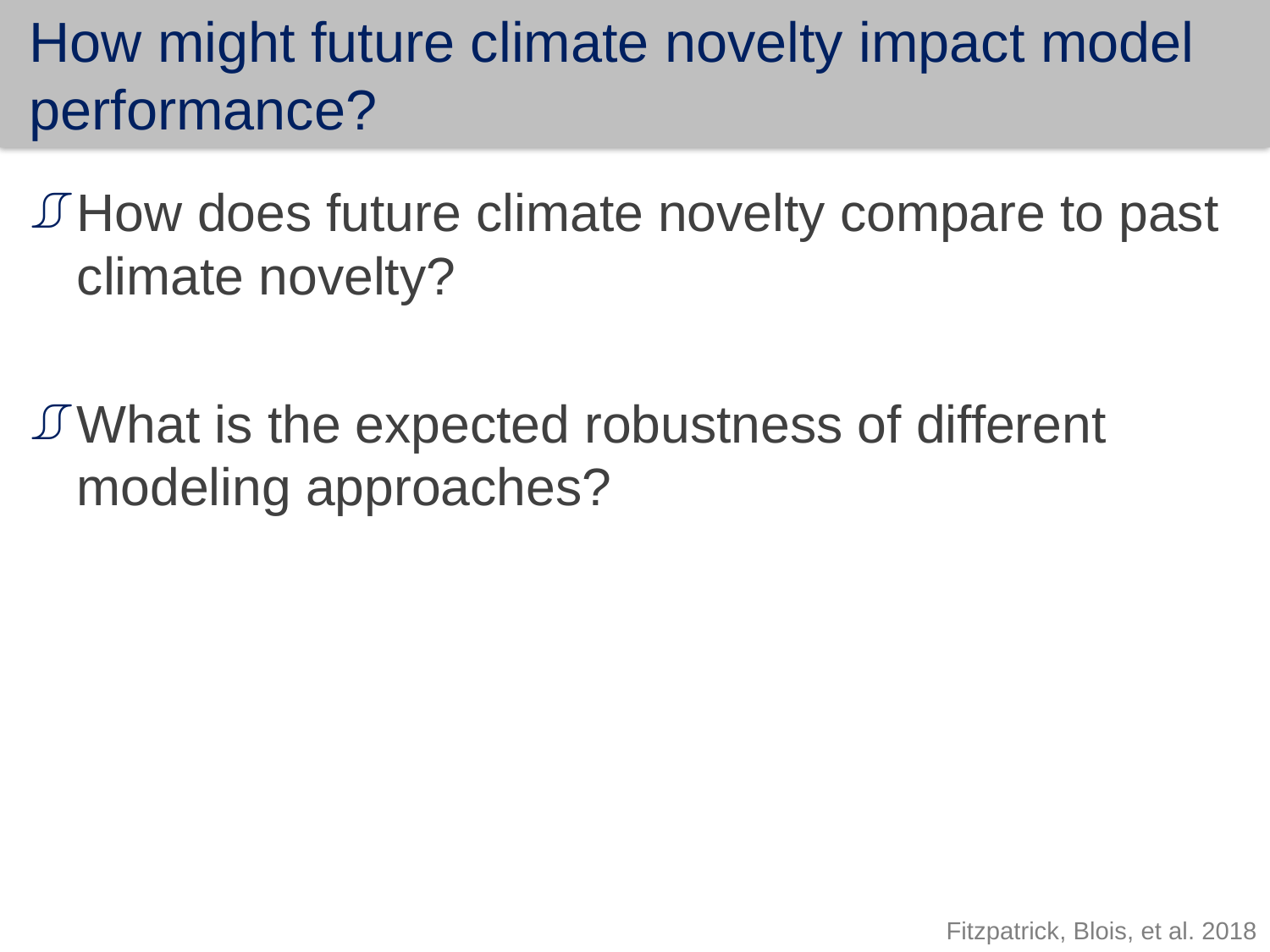

# How might future climate novelty impact model performance?
How does future climate novelty compare to past climate novelty?

What is the expected robustness of different modeling approaches?
Fitzpatrick, Blois, et al. 2018